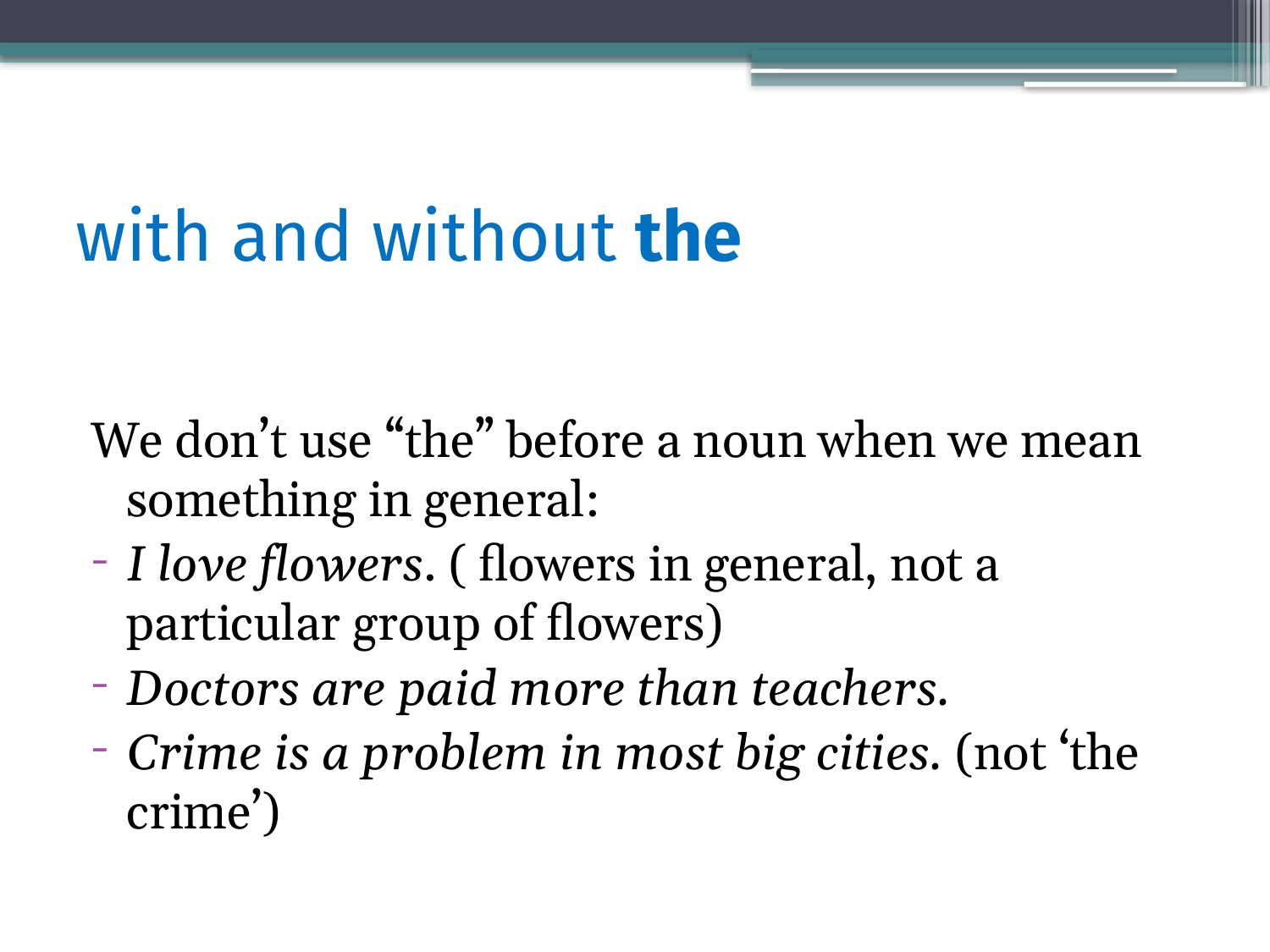

# with and without the
We don’t use “the” before a noun when we mean something in general:
I love flowers. ( flowers in general, not a particular group of flowers)
Doctors are paid more than teachers.
Crime is a problem in most big cities. (not ‘the crime’)